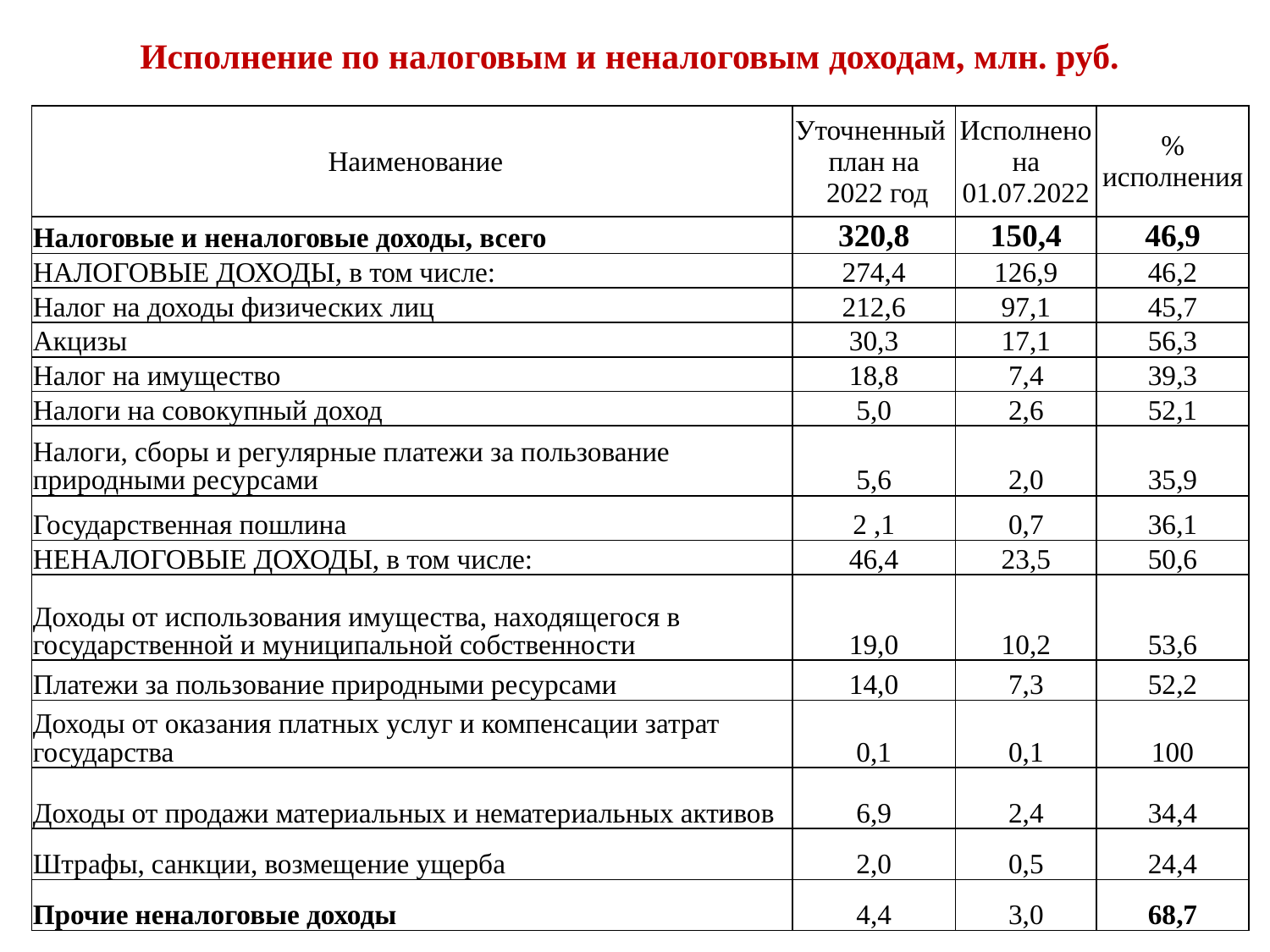

# Исполнение по налоговым и неналоговым доходам, млн. руб.
| Наименование | Уточненный план на 2022 год | Исполнено на 01.07.2022 | % исполнения |
| --- | --- | --- | --- |
| Налоговые и неналоговые доходы, всего | 320,8 | 150,4 | 46,9 |
| НАЛОГОВЫЕ ДОХОДЫ, в том числе: | 274,4 | 126,9 | 46,2 |
| Налог на доходы физических лиц | 212,6 | 97,1 | 45,7 |
| Акцизы | 30,3 | 17,1 | 56,3 |
| Налог на имущество | 18,8 | 7,4 | 39,3 |
| Налоги на совокупный доход | 5,0 | 2,6 | 52,1 |
| Налоги, сборы и регулярные платежи за пользование природными ресурсами | 5,6 | 2,0 | 35,9 |
| Государственная пошлина | 2 ,1 | 0,7 | 36,1 |
| НЕНАЛОГОВЫЕ ДОХОДЫ, в том числе: | 46,4 | 23,5 | 50,6 |
| Доходы от использования имущества, находящегося в государственной и муниципальной собственности | 19,0 | 10,2 | 53,6 |
| Платежи за пользование природными ресурсами | 14,0 | 7,3 | 52,2 |
| Доходы от оказания платных услуг и компенсации затрат государства | 0,1 | 0,1 | 100 |
| Доходы от продажи материальных и нематериальных активов | 6,9 | 2,4 | 34,4 |
| Штрафы, санкции, возмещение ущерба | 2,0 | 0,5 | 24,4 |
| Прочие неналоговые доходы | 4,4 | 3,0 | 68,7 |